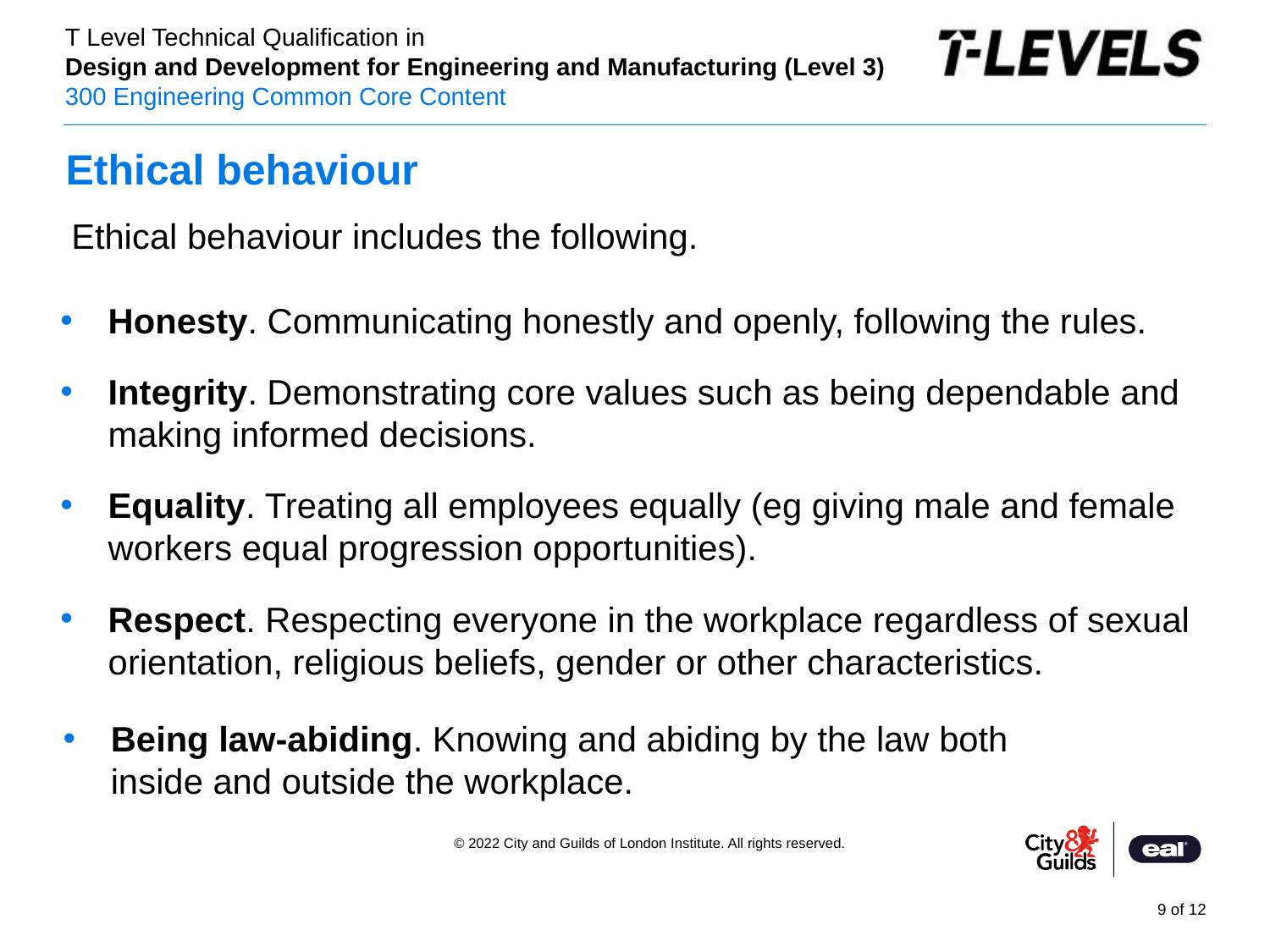

#
Ethical behaviour

Ethical behaviour includes the following.

Honesty. Communicating honestly and openly, following the rules.
Integrity. Demonstrating core values such as being dependable and making informed decisions.
Equality. Treating all employees equally (eg giving male and female workers equal progression opportunities).
Respect. Respecting everyone in the workplace regardless of sexual orientation, religious beliefs, gender or other characteristics.
Being law-abiding. Knowing and abiding by the law both inside and outside the workplace.